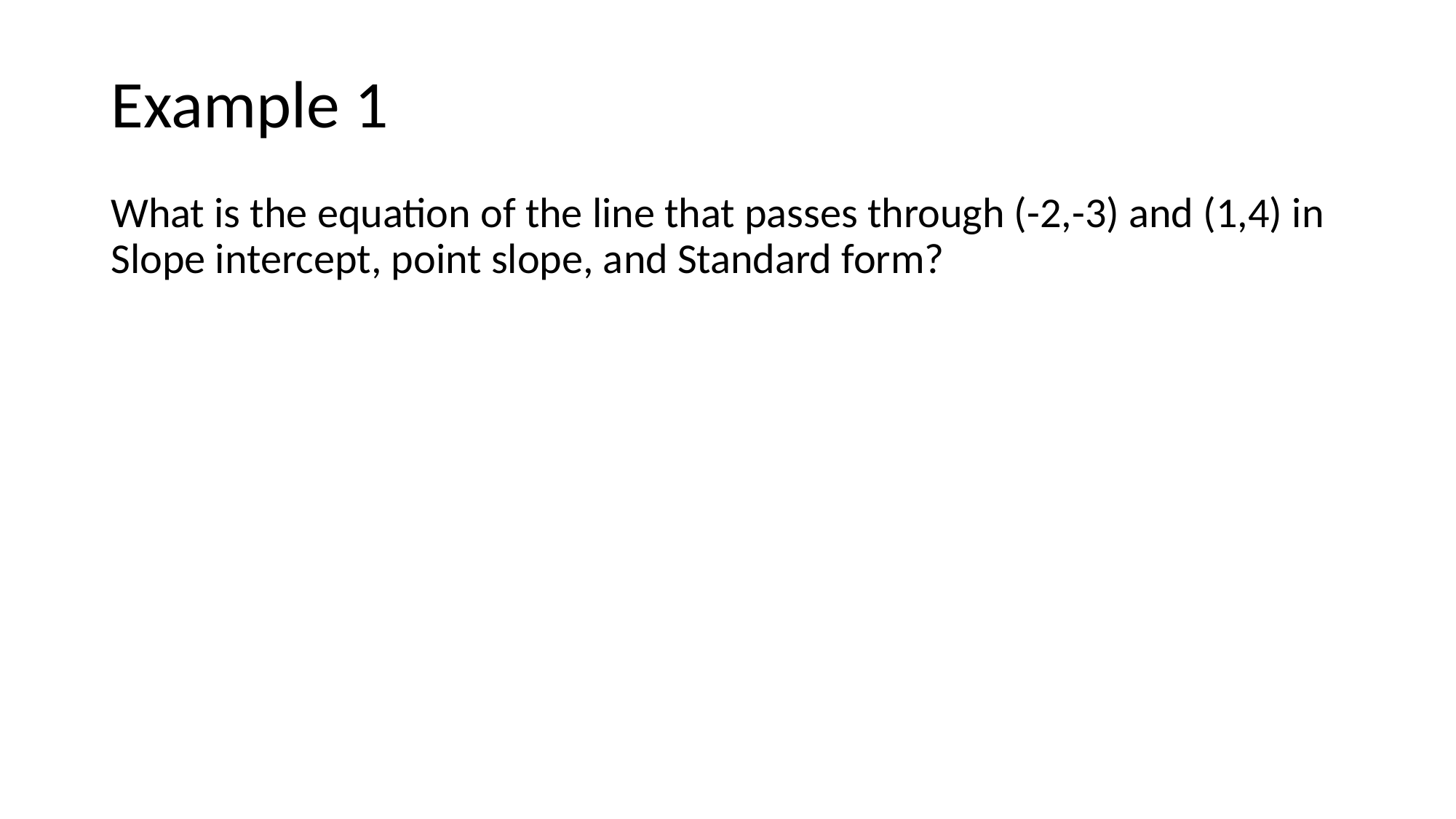

# Example 1
What is the equation of the line that passes through (-2,-3) and (1,4) in Slope intercept, point slope, and Standard form?